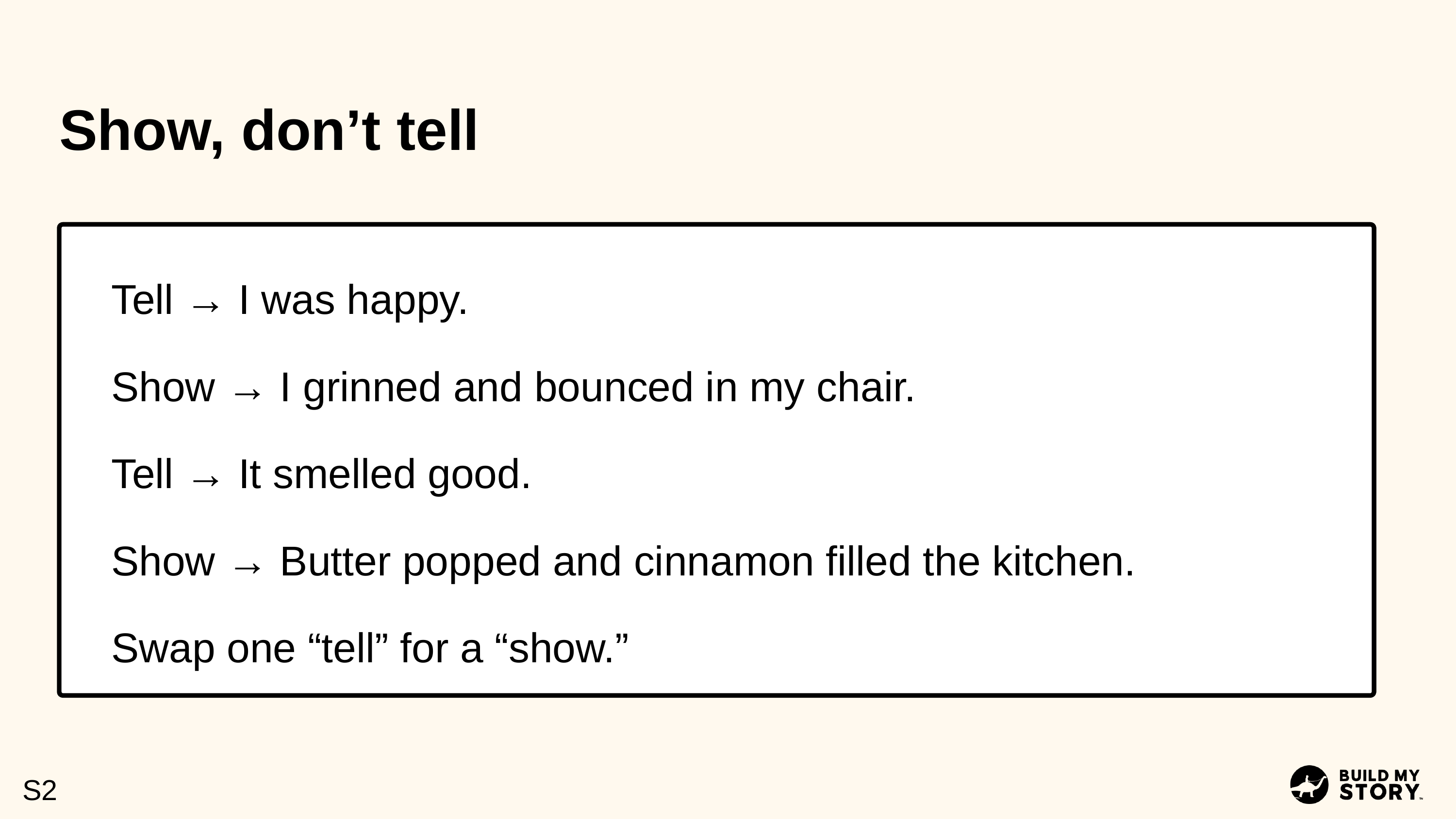

Show, don’t tell

Tell → I was happy.
Show → I grinned and bounced in my chair.
Tell → It smelled good.
Show → Butter popped and cinnamon filled the kitchen.
Swap one “tell” for a “show.”

S2